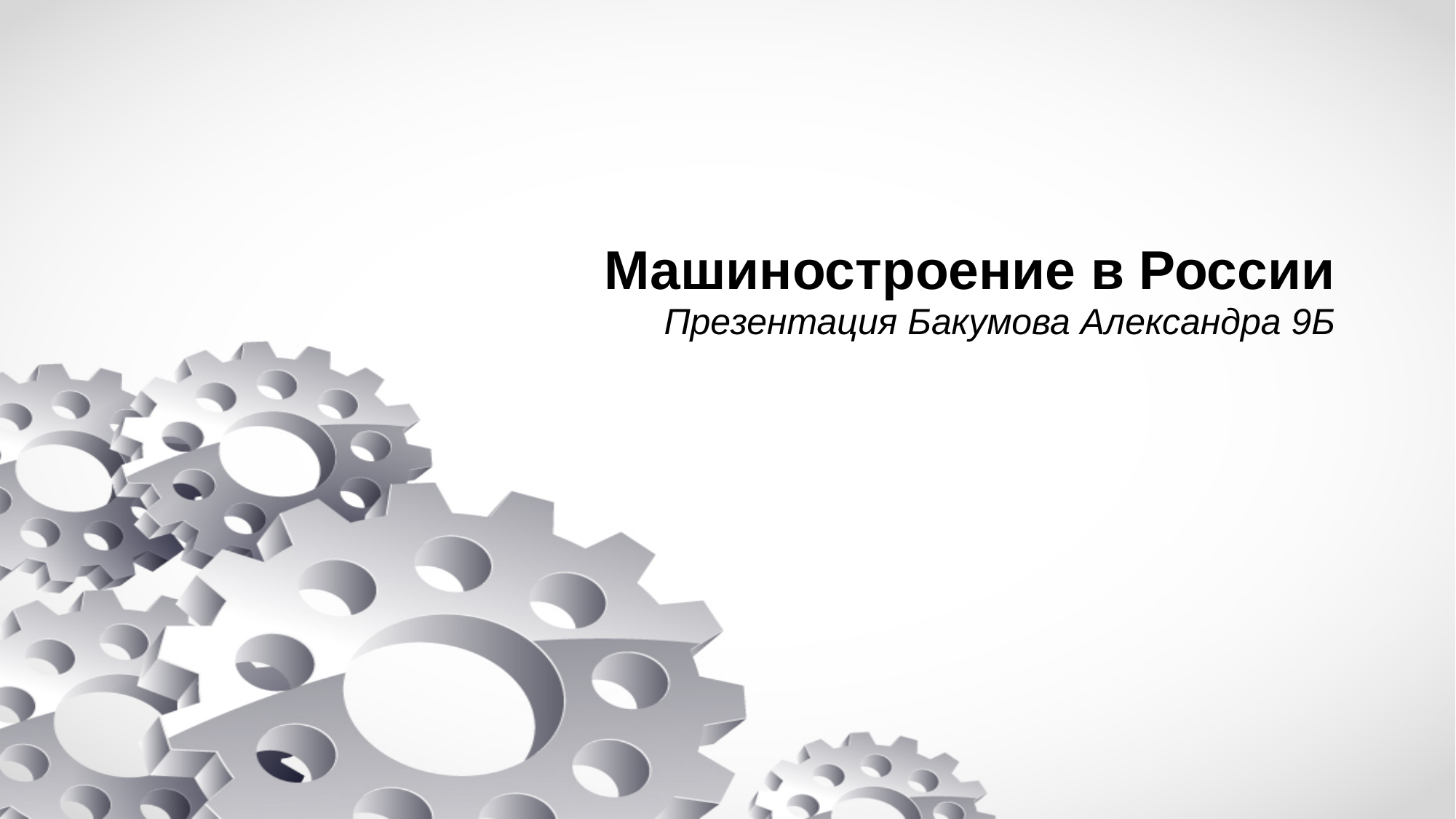

# Машиностроение в России
Презентация Бакумова Александра 9Б